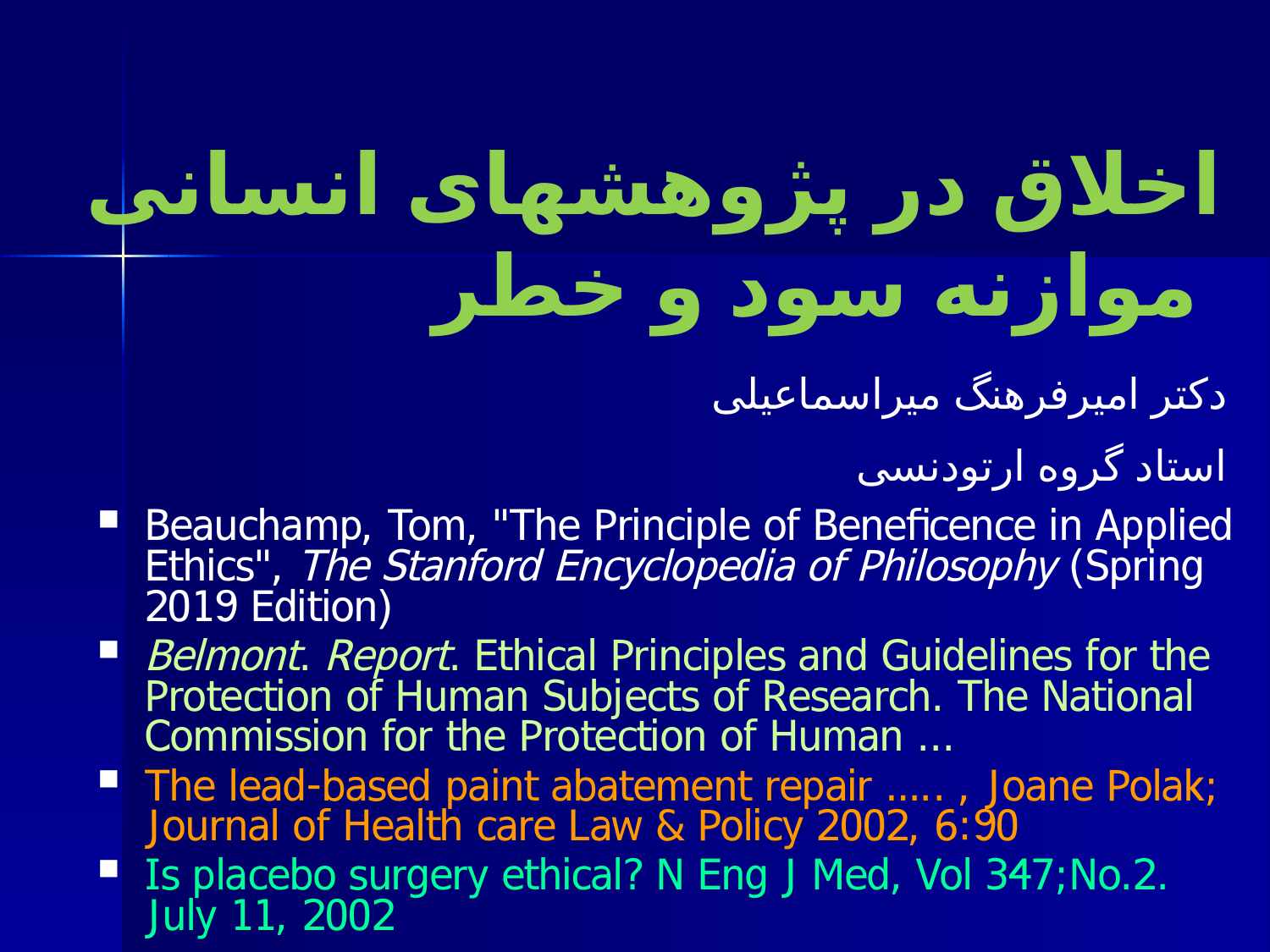

# اخلاق در پژوهشهای انسانی موازنه سود و خطر
دکتر امیرفرهنگ میراسماعیلی
استاد گروه ارتودنسی
Beauchamp, Tom, "The Principle of Beneficence in Applied Ethics", The Stanford Encyclopedia of Philosophy (Spring 2019 Edition)
Belmont. Report. Ethical Principles and Guidelines for the Protection of Human Subjects of Research. The National Commission for the Protection of Human ...
The lead-based paint abatement repair ….. , Joane Polak; Journal of Health care Law & Policy 2002, 6:90
Is placebo surgery ethical? N Eng J Med, Vol 347;No.2. July 11, 2002